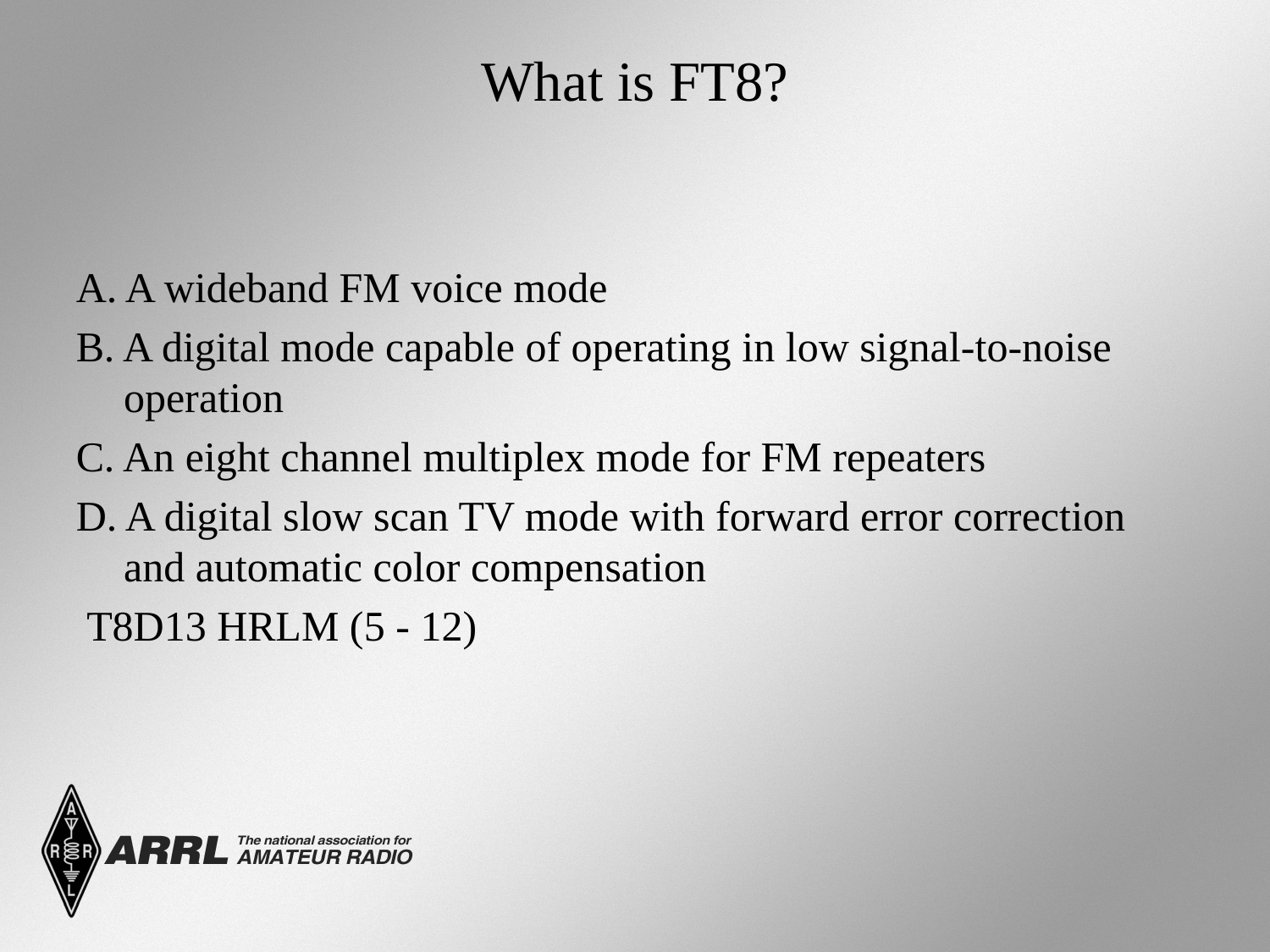

# What is FT8?
A. A wideband FM voice mode
B. A digital mode capable of operating in low signal-to-noise operation
C. An eight channel multiplex mode for FM repeaters
D. A digital slow scan TV mode with forward error correction and automatic color compensation
 T8D13 HRLM (5 - 12)